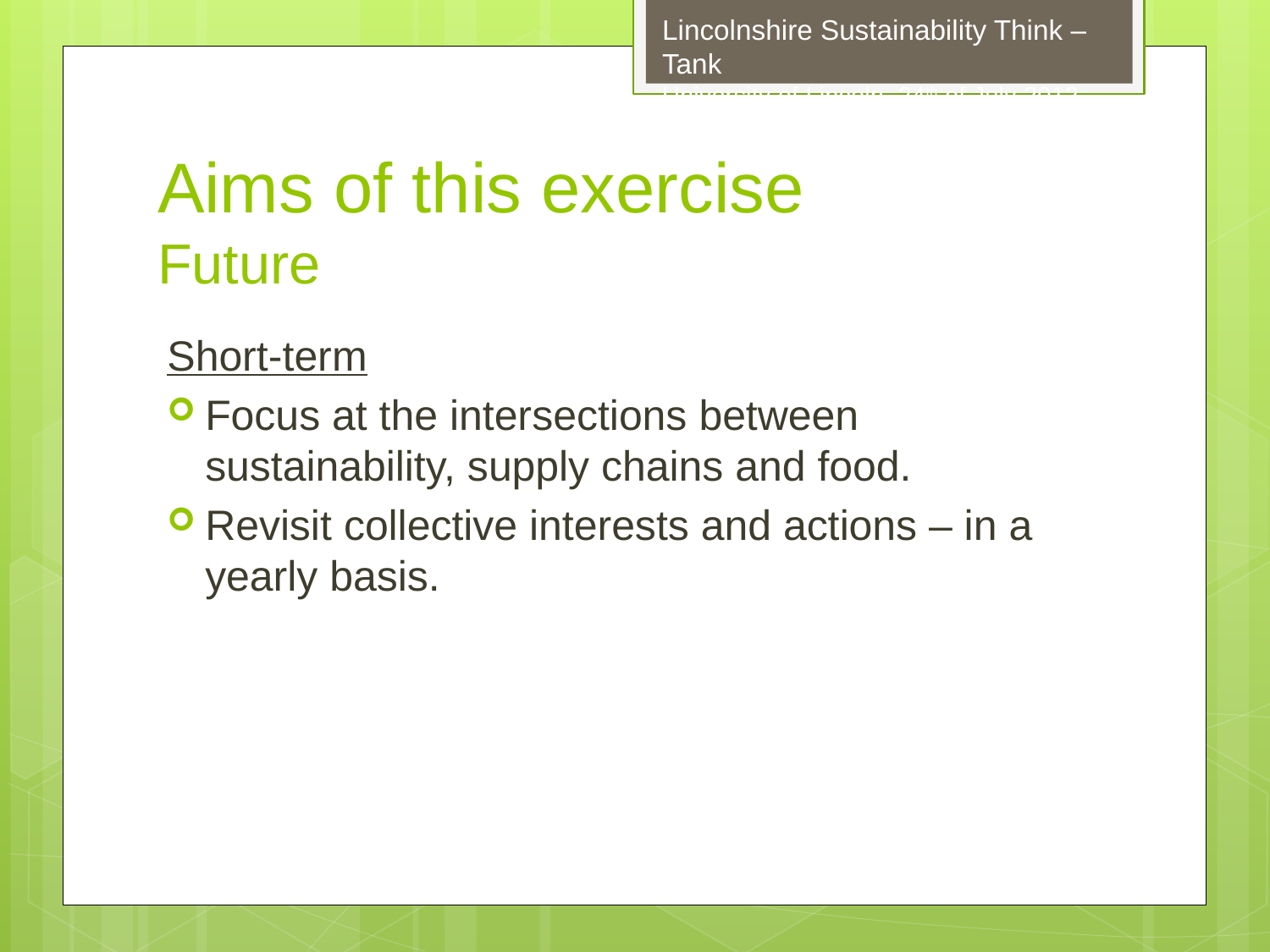

# Aims of this exercise Future
Short-term
Focus at the intersections between sustainability, supply chains and food.
Revisit collective interests and actions – in a yearly basis.